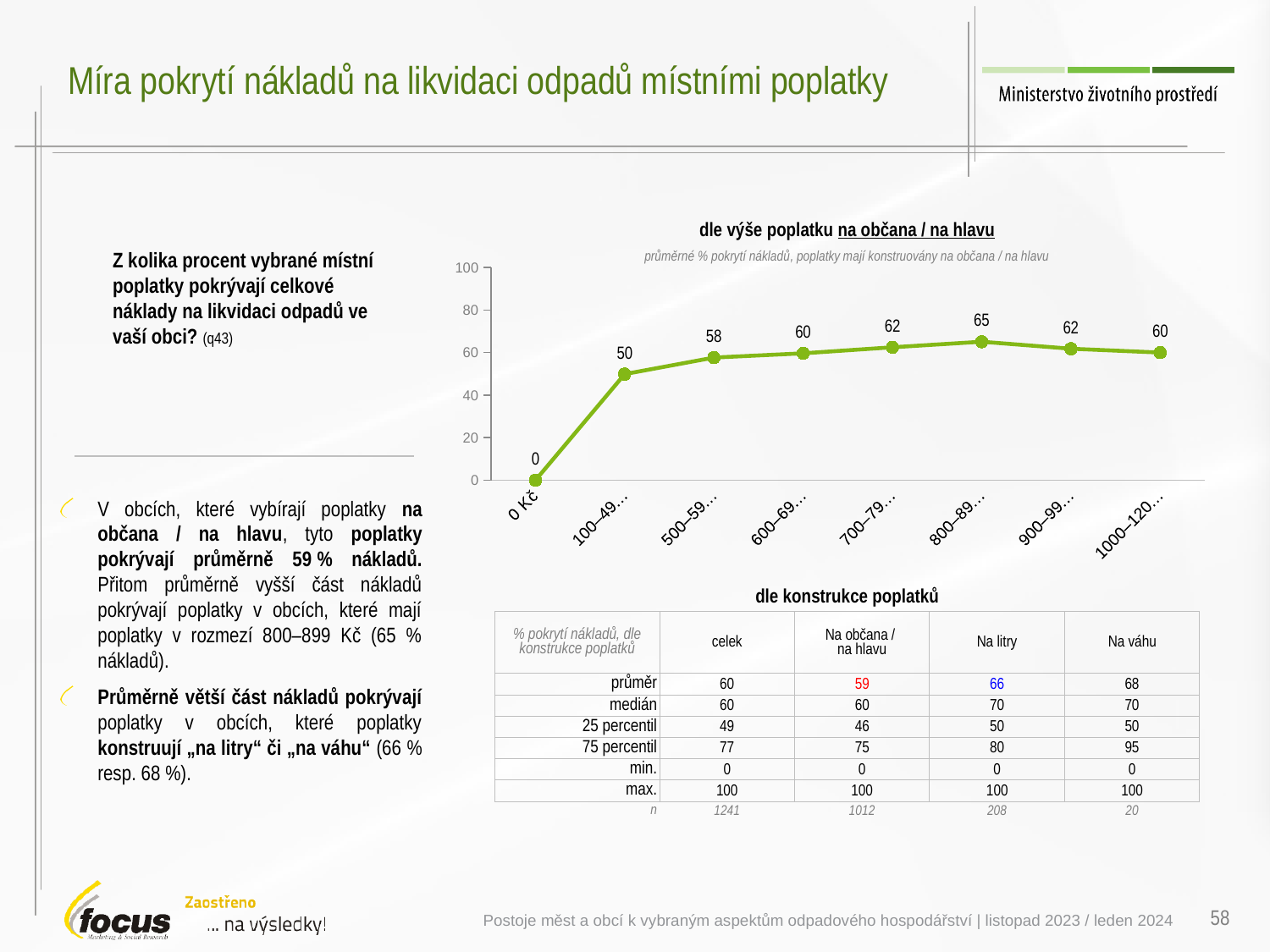

# Míra pokrytí nákladů na likvidaci odpadů místními poplatky

### Chart

| Category |  |
|---|---|
| 0 Kč | 0.0 |
| 100–499 Kč | 49.82571456186 |
| 500–599 Kč | 57.61844528507 |
| 600–699 Kč | 59.62892144317 |
| 700–799 Kč | 62.46463734701 |
| 800–899 Kč | 65.06904301261 |
| 900–999 Kč | 61.77365530867 |
| 1000–1200 Kč | 59.9779975405 |
dle výše poplatku na občana / na hlavu
průměrné % pokrytí nákladů, poplatky mají konstruovány na občana / na hlavu
Z kolika procent vybrané místní poplatky pokrývají celkové náklady na likvidaci odpadů ve vaší obci? (q43)
V obcích, které vybírají poplatky na občana / na hlavu, tyto poplatky pokrývají průměrně 59 % nákladů. Přitom průměrně vyšší část nákladů pokrývají poplatky v obcích, které mají poplatky v rozmezí 800–899 Kč (65 % nákladů).
Průměrně větší část nákladů pokrývají poplatky v obcích, které poplatky konstruují „na litry“ či „na váhu“ (66 % resp. 68 %).

dle konstrukce poplatků
| % pokrytí nákladů, dle konstrukce poplatků | celek | Na občana / na hlavu | Na litry | Na váhu |
| --- | --- | --- | --- | --- |
| průměr | 60 | 59 | 66 | 68 |
| medián | 60 | 60 | 70 | 70 |
| 25 percentil | 49 | 46 | 50 | 50 |
| 75 percentil | 77 | 75 | 80 | 95 |
| min. | 0 | 0 | 0 | 0 |
| max. | 100 | 100 | 100 | 100 |
| n | 1241 | 1012 | 208 | 20 |